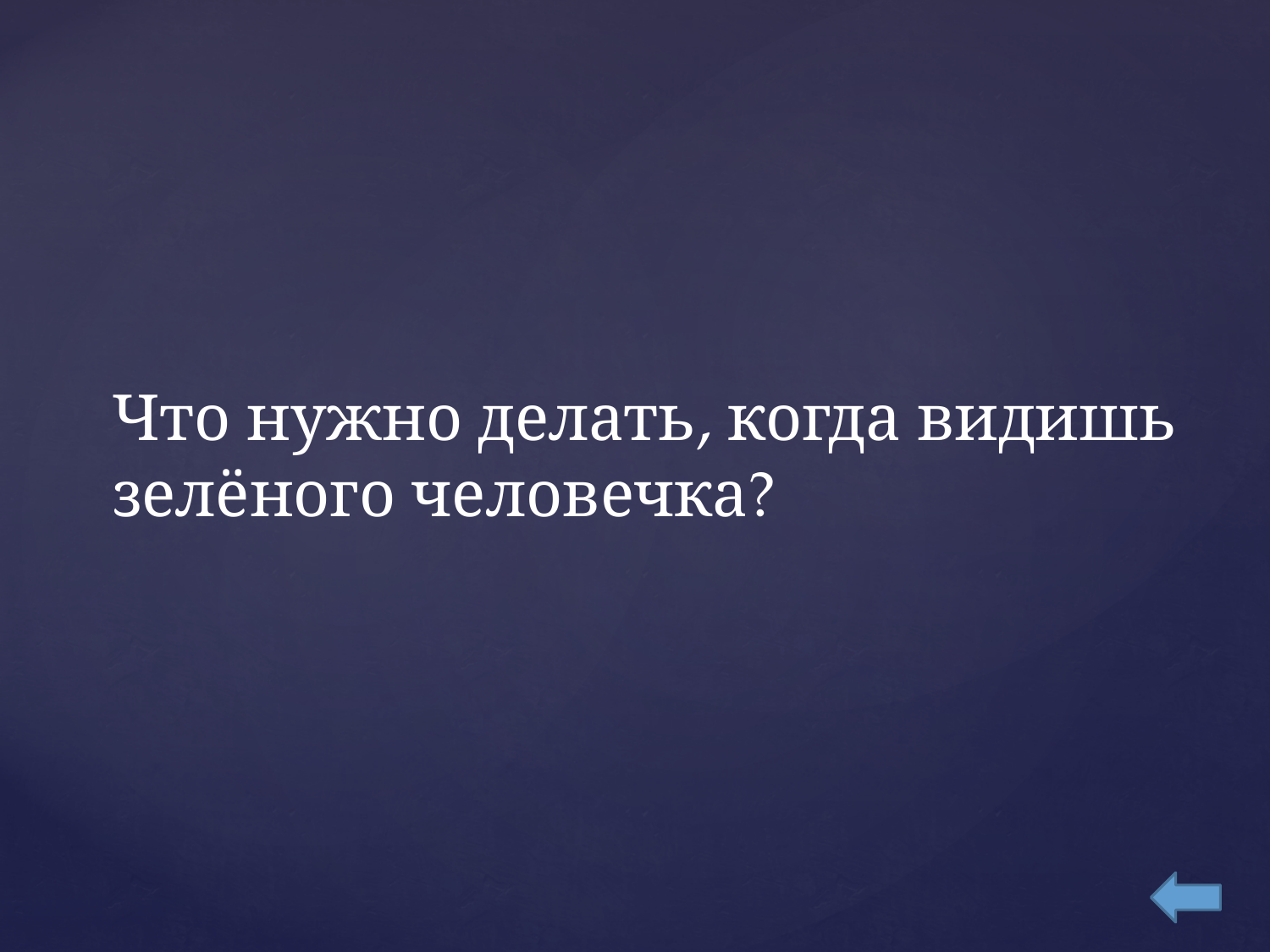

Что нужно делать, когда видишь зелёного человечка?